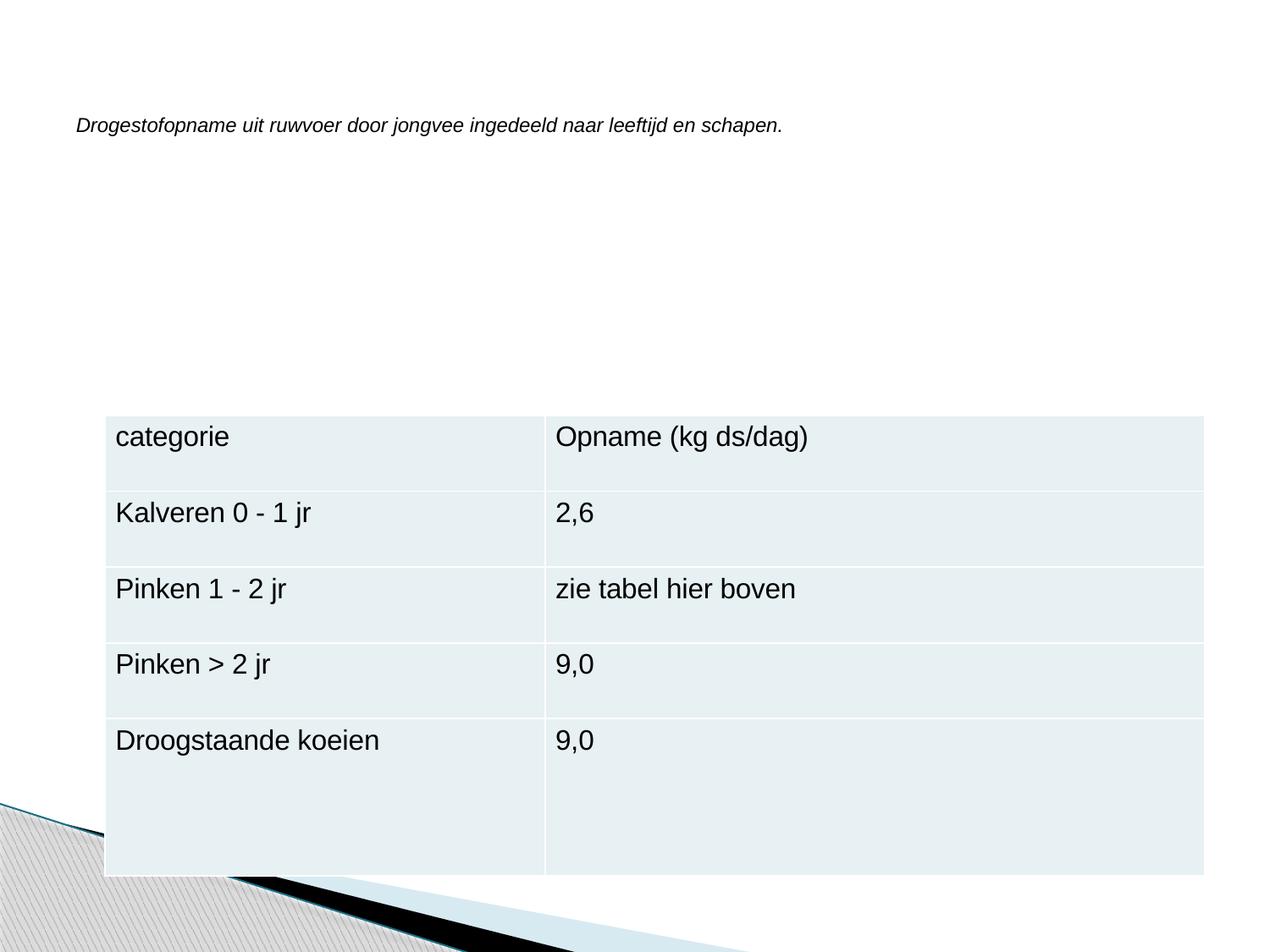

# Drogestofopname uit ruwvoer door jongvee ingedeeld naar leeftijd en schapen.
| categorie | Opname (kg ds/dag) |
| --- | --- |
| Kalveren 0 ‑ 1 jr | 2,6 |
| Pinken 1 ‑ 2 jr | zie tabel hier boven |
| Pinken > 2 jr | 9,0 |
| Droogstaande koeien | 9,0 |